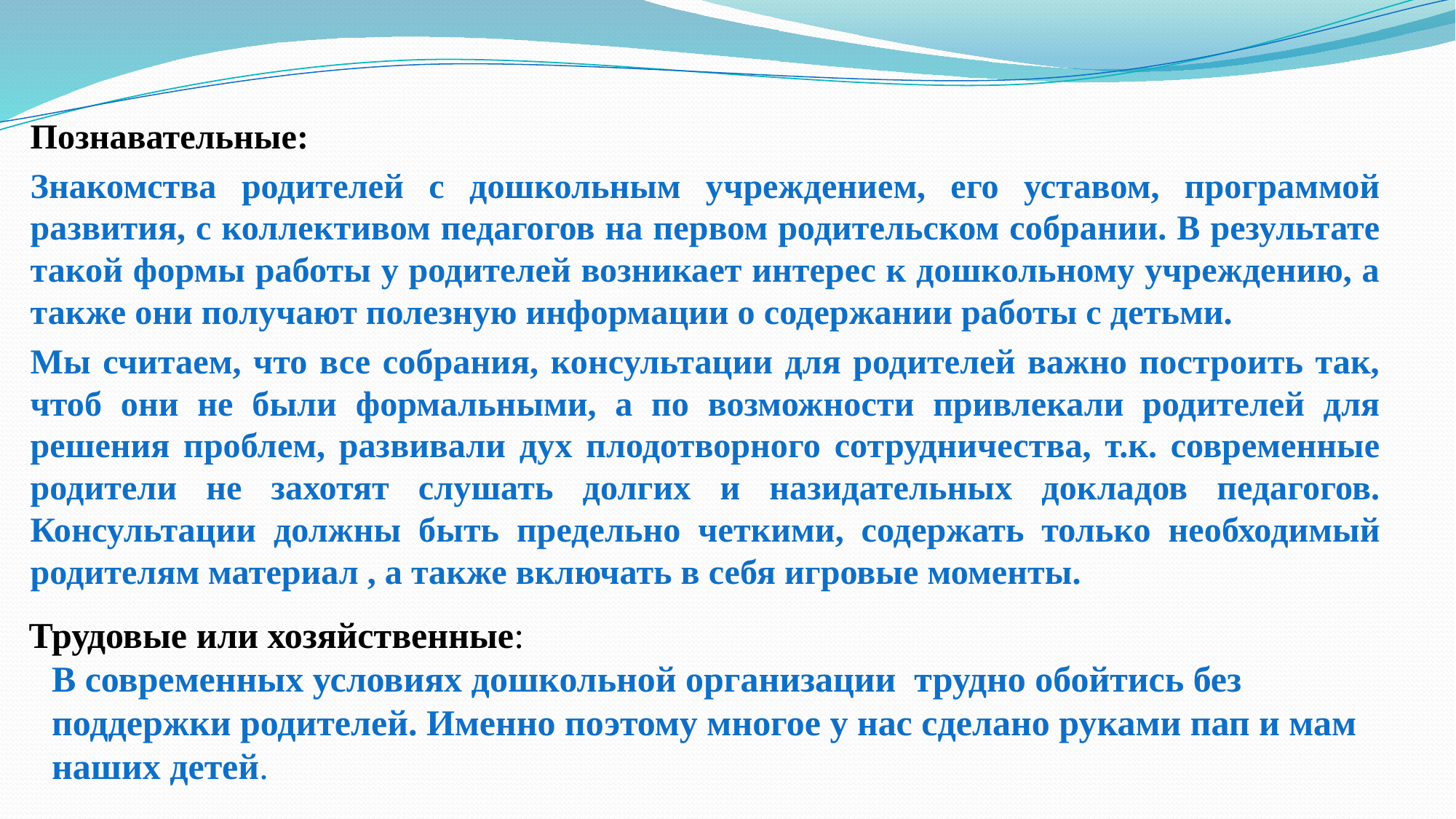

Познавательные:
Знакомства родителей с дошкольным учреждением, его уставом, программой развития, с коллективом педагогов на первом родительском собрании. В результате такой формы работы у родителей возникает интерес к дошкольному учреждению, а также они получают полезную информации о содержании работы с детьми.
Мы считаем, что все собрания, консультации для родителей важно построить так, чтоб они не были формальными, а по возможности привлекали родителей для решения проблем, развивали дух плодотворного сотрудничества, т.к. современные родители не захотят слушать долгих и назидательных докладов педагогов. Консультации должны быть предельно четкими, содержать только необходимый родителям материал , а также включать в себя игровые моменты.

  Трудовые или хозяйственные:                                                                                            В современных условиях дошкольной организации  трудно обойтись без поддержки родителей. Именно поэтому многое у нас сделано руками пап и мам наших детей.